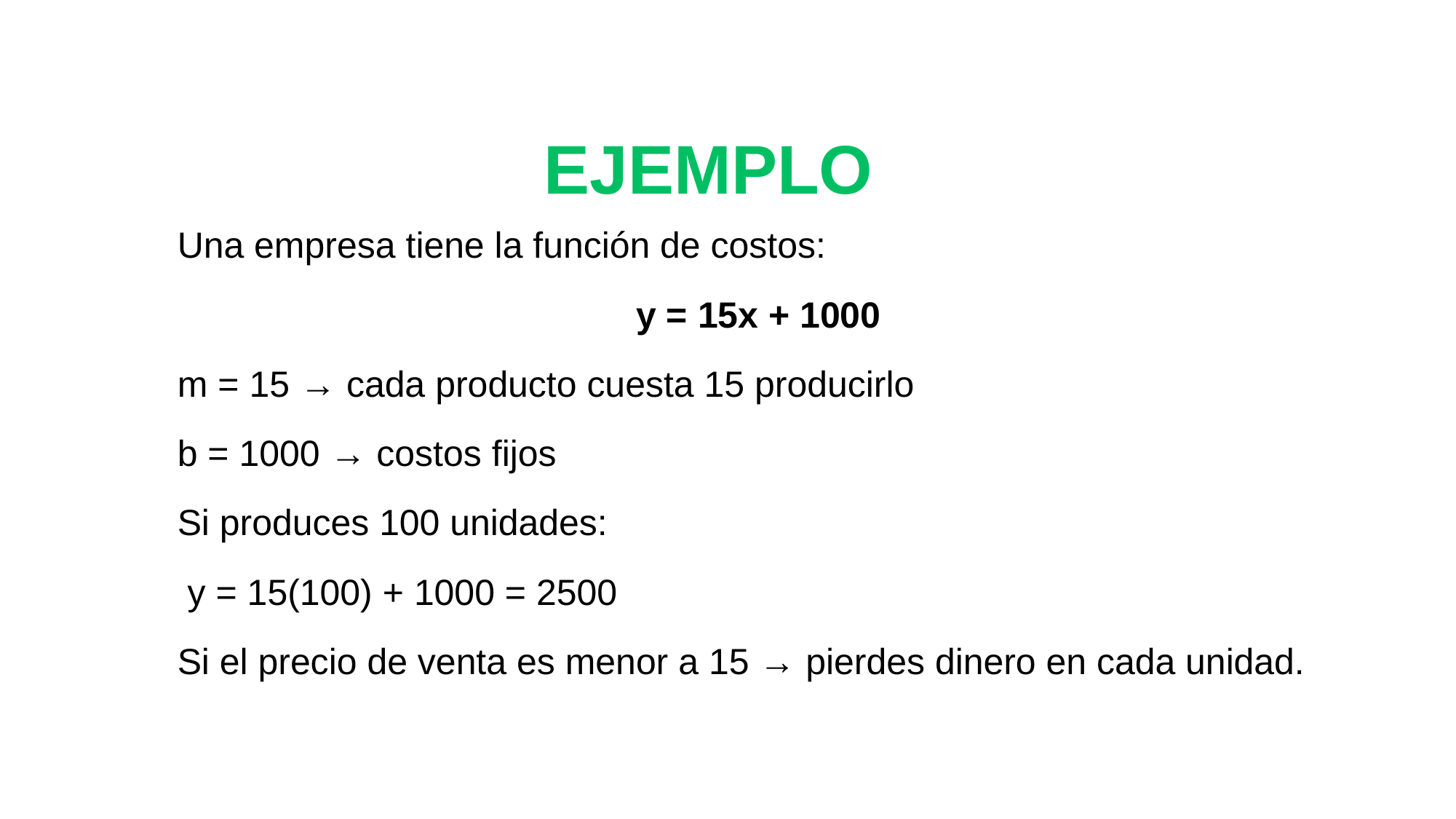

EJEMPLO
Una empresa tiene la función de costos:
 y = 15x + 1000
m = 15 → cada producto cuesta 15 producirlo
b = 1000 → costos fijos
Si produces 100 unidades:
 y = 15(100) + 1000 = 2500
Si el precio de venta es menor a 15 → pierdes dinero en cada unidad.